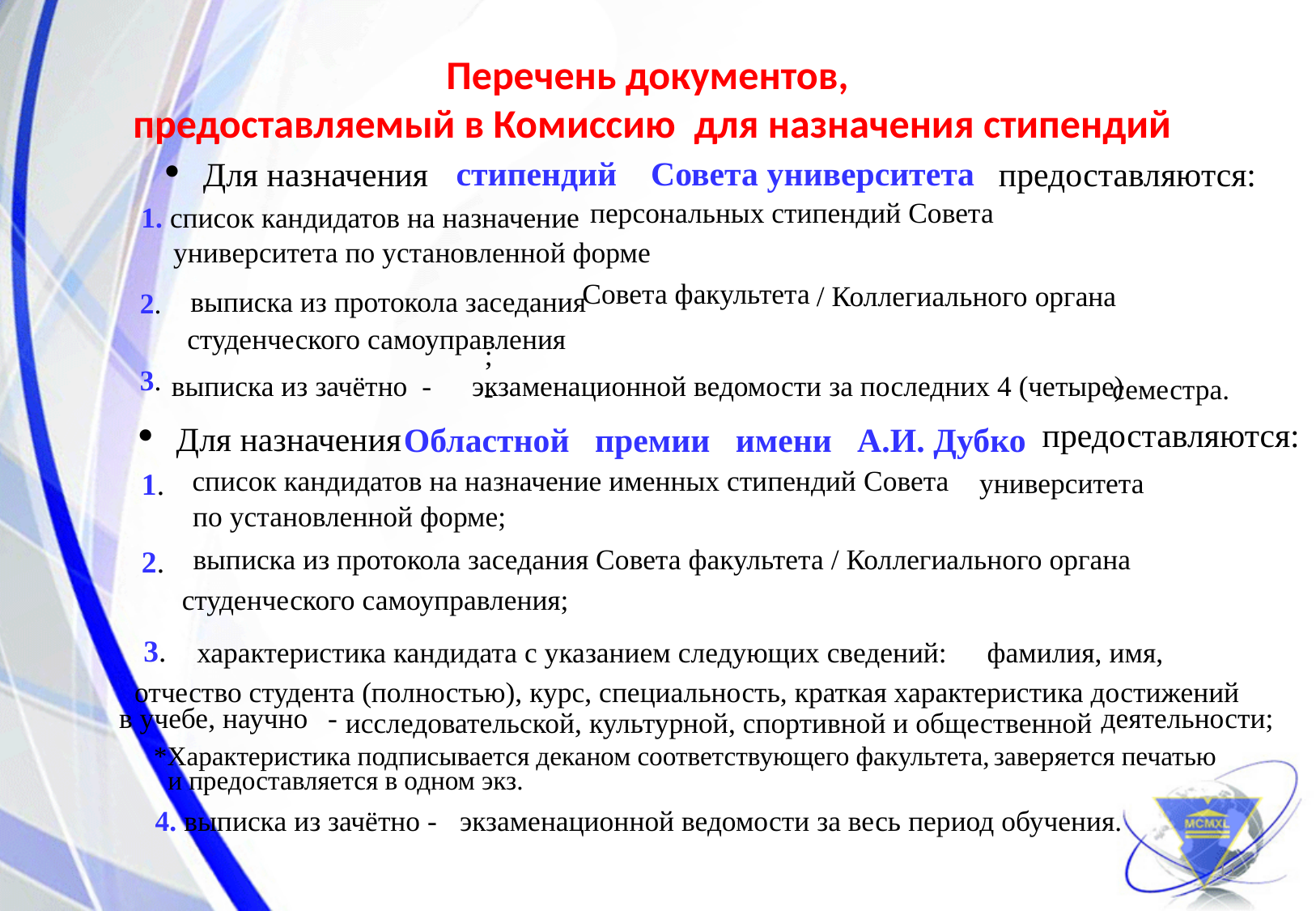

# Перечень документов, предоставляемый в Комиссию  для назначения стипендий
•

стипендий    Совета университета

Для назначения
предоставляются:

персональных стипендий Совета
1. список кандидатов на назначение

университета по установленной форме

 Совета факультета
/ Коллегиального органа
выписка из протокола заседания
2.

студенческого самоуправления
;

3.
выписка из зачётно  -
экзаменационной ведомости за последних 4 (четыре)
семестра.

-

•
предоставляются:

Для назначения

Областной   премии   имени   А.И. Дубко

список кандидатов на назначение именных стипендий Совета
1.
университета

по установленной форме;

выписка из протокола заседания Совета факультета / Коллегиального органа
2.

студенческого самоуправления;

3.
характеристика кандидата с указанием следующих сведений:
фамилия, имя,
отчество студента (полностью), курс, специальность, краткая характеристика достижений
в учебе, научно
-
деятельности;
исследовательской, культурной, спортивной и общественной

*Характеристика подписывается деканом соответствующего факультета,
заверяется печатью
и предоставляется в одном экз.

экзаменационной ведомости за весь период обучения.
4. выписка из зачётно -

11